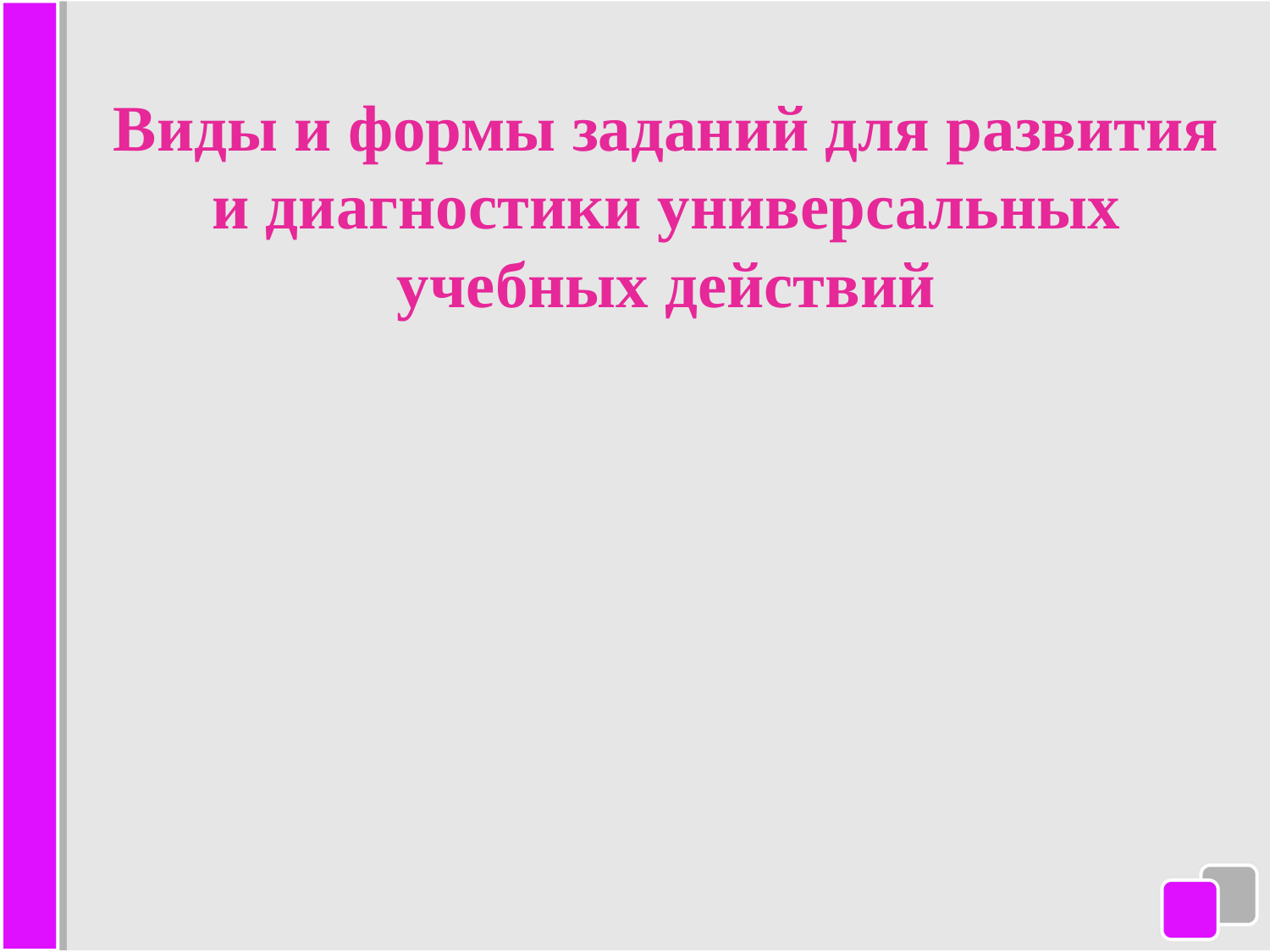

# Виды и формы заданий для развития и диагностики универсальных учебных действий